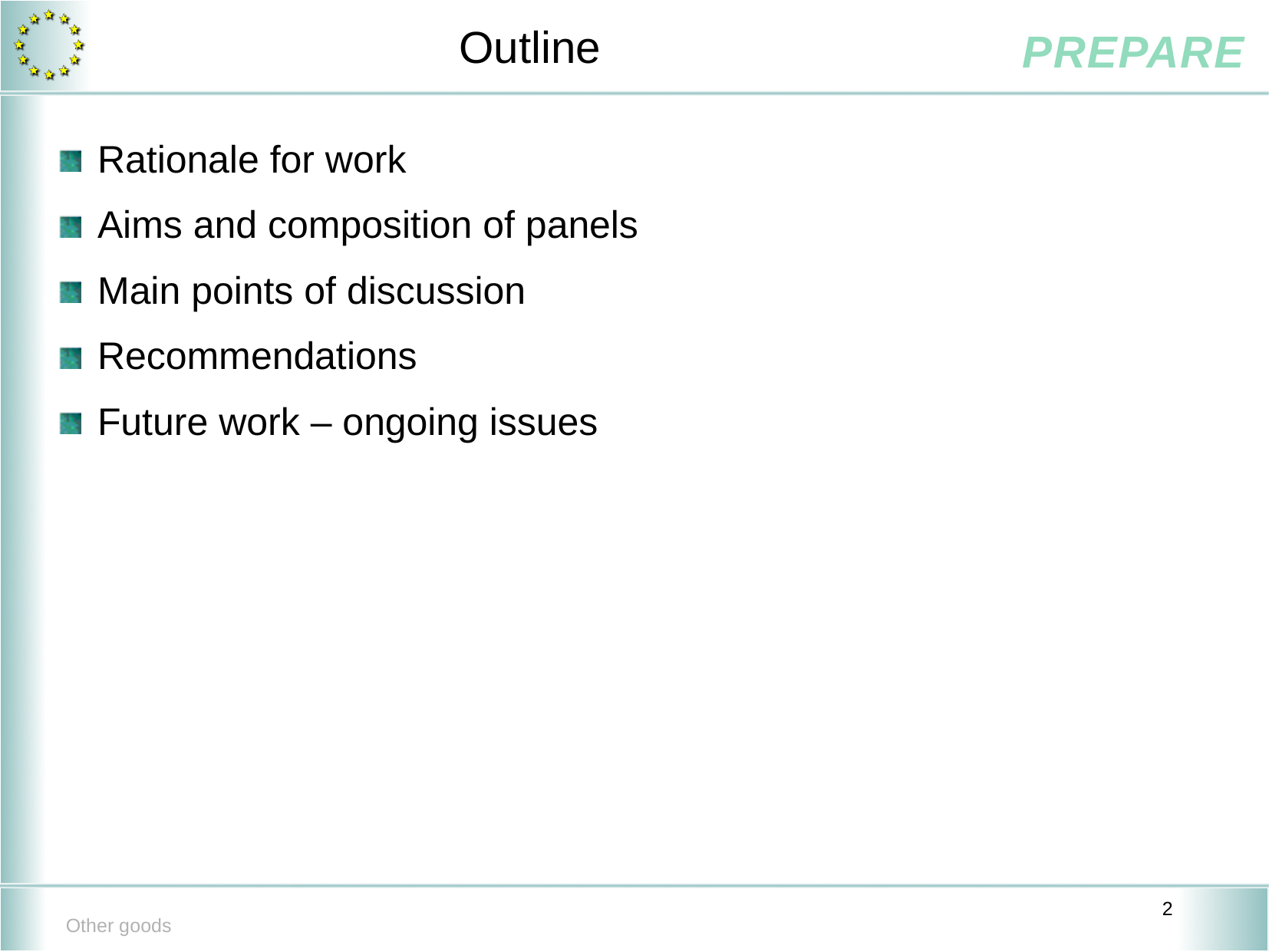

# Outline
Rationale for work
Aims and composition of panels
Main points of discussion
Recommendations
Future work – ongoing issues
Other goods